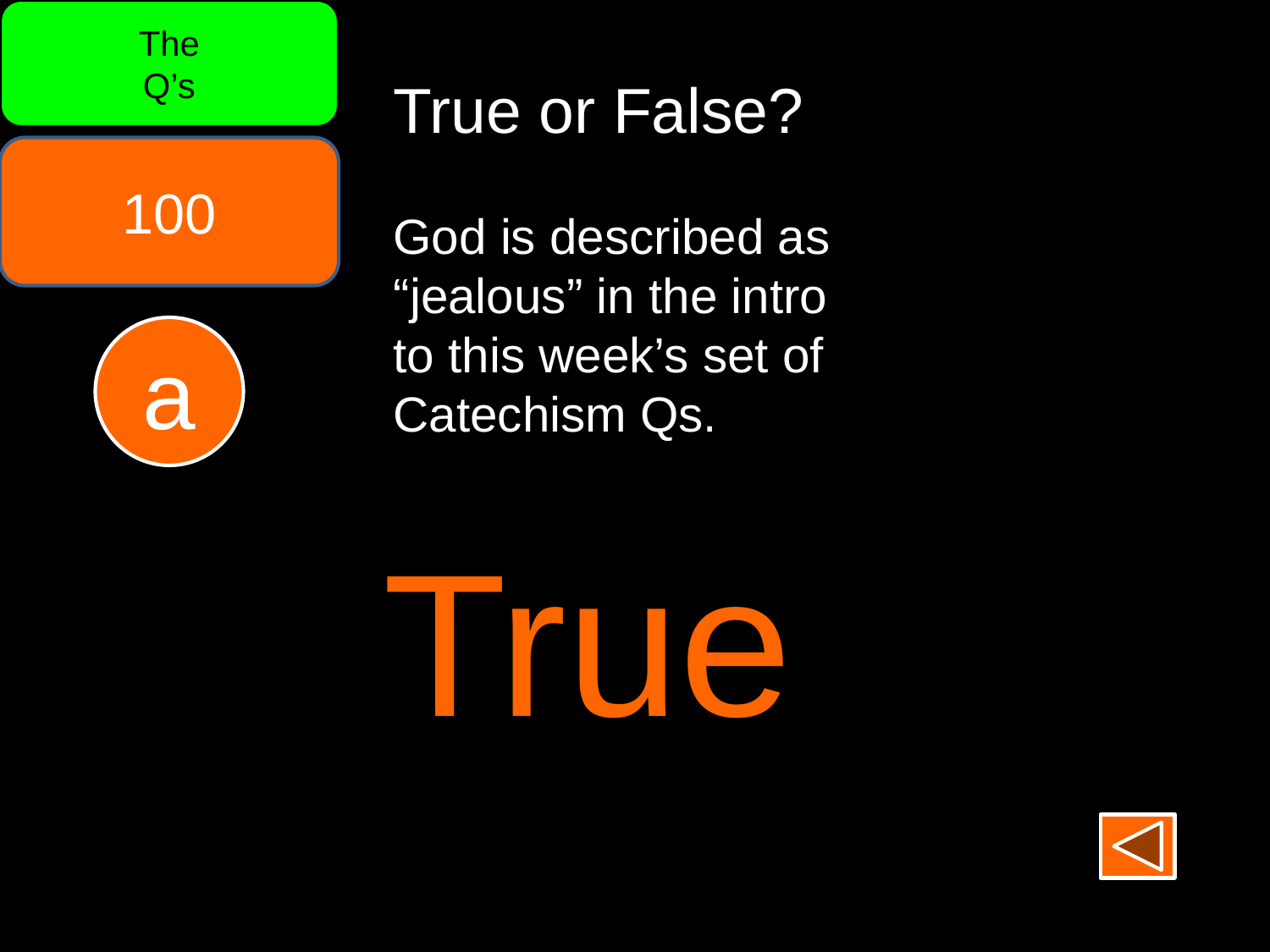

The
Q’s
True or False?

God is described as
“jealous” in the intro
to this week’s set of
Catechism Qs.
100
a
True